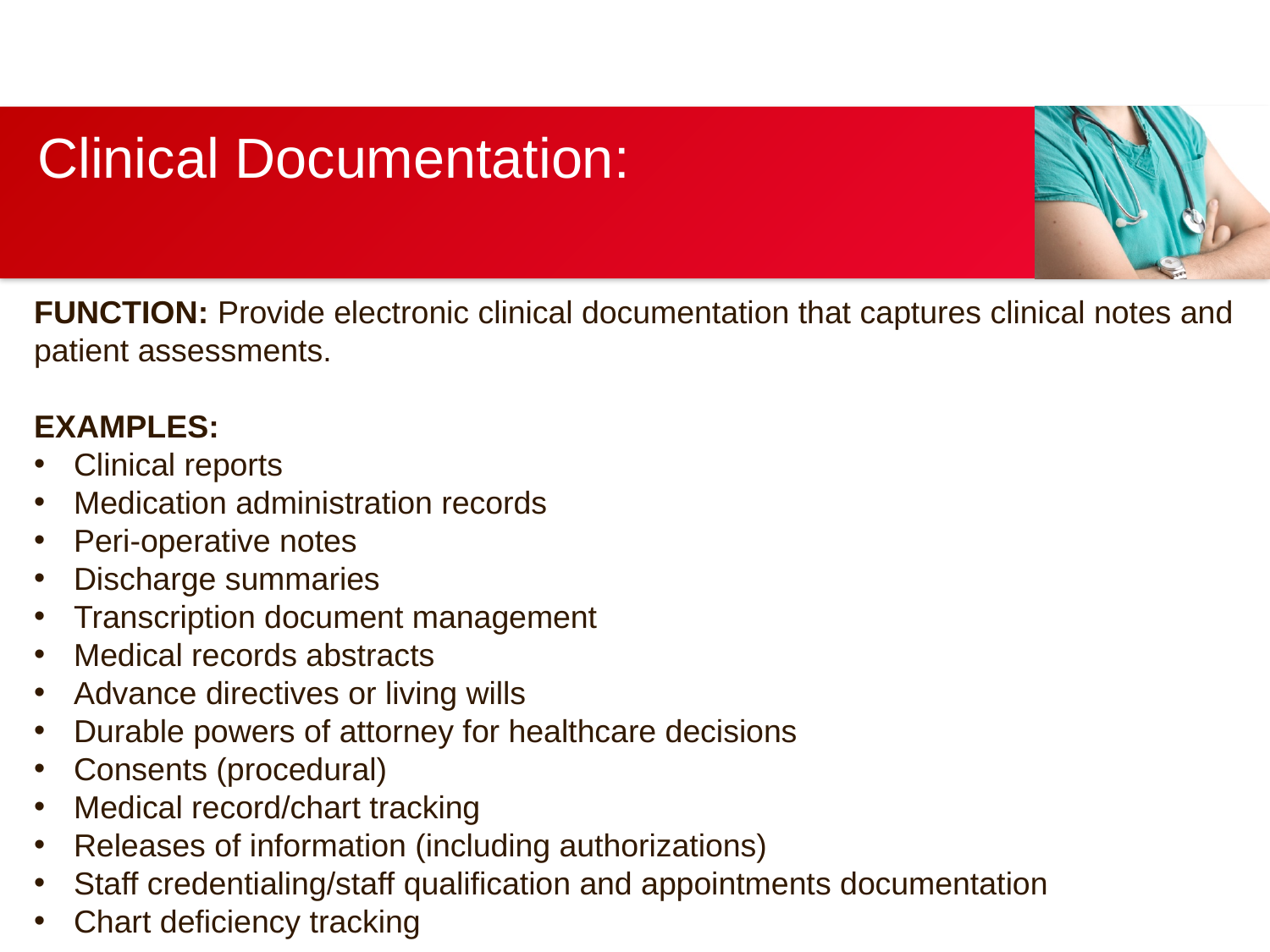

# Clinical Documentation:
FUNCTION: Provide electronic clinical documentation that captures clinical notes and patient assessments.

EXAMPLES:
Clinical reports
Medication administration records
Peri-operative notes
Discharge summaries
Transcription document management
Medical records abstracts
Advance directives or living wills
Durable powers of attorney for healthcare decisions
Consents (procedural)
Medical record/chart tracking
Releases of information (including authorizations)
Staff credentialing/staff qualification and appointments documentation
Chart deficiency tracking
This is an example text. Go ahead and replace it with your own text. This is an example text. Go ahead and replace it with your own text.
This is an example text. Go ahead and replace it with your own text.
This is an example text. Go ahead and replace it with your own text.